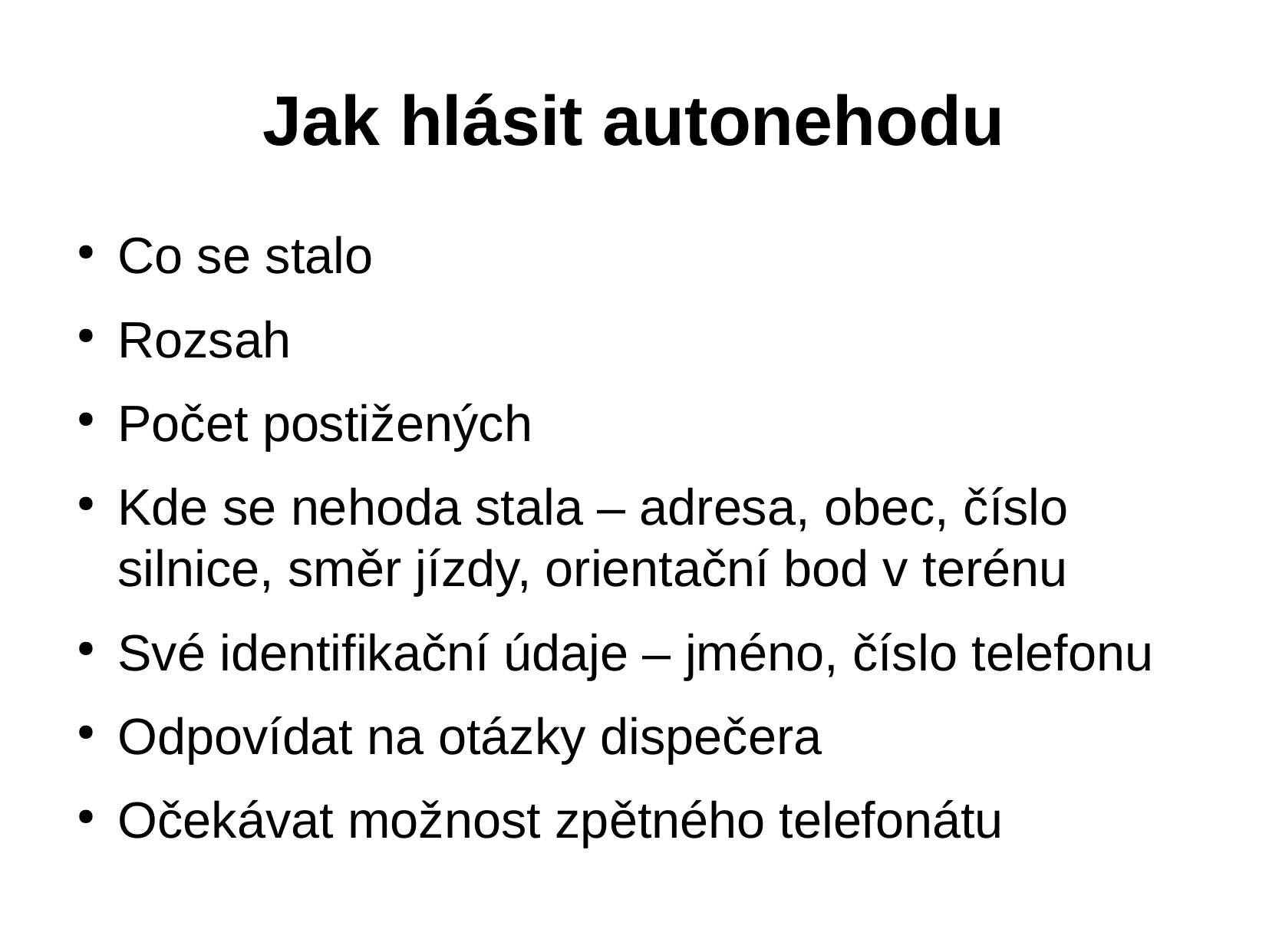

# Jak hlásit autonehodu
Co se stalo
Rozsah
Počet postižených
Kde se nehoda stala – adresa, obec, číslo silnice, směr jízdy, orientační bod v terénu
Své identifikační údaje – jméno, číslo telefonu
Odpovídat na otázky dispečera
Očekávat možnost zpětného telefonátu